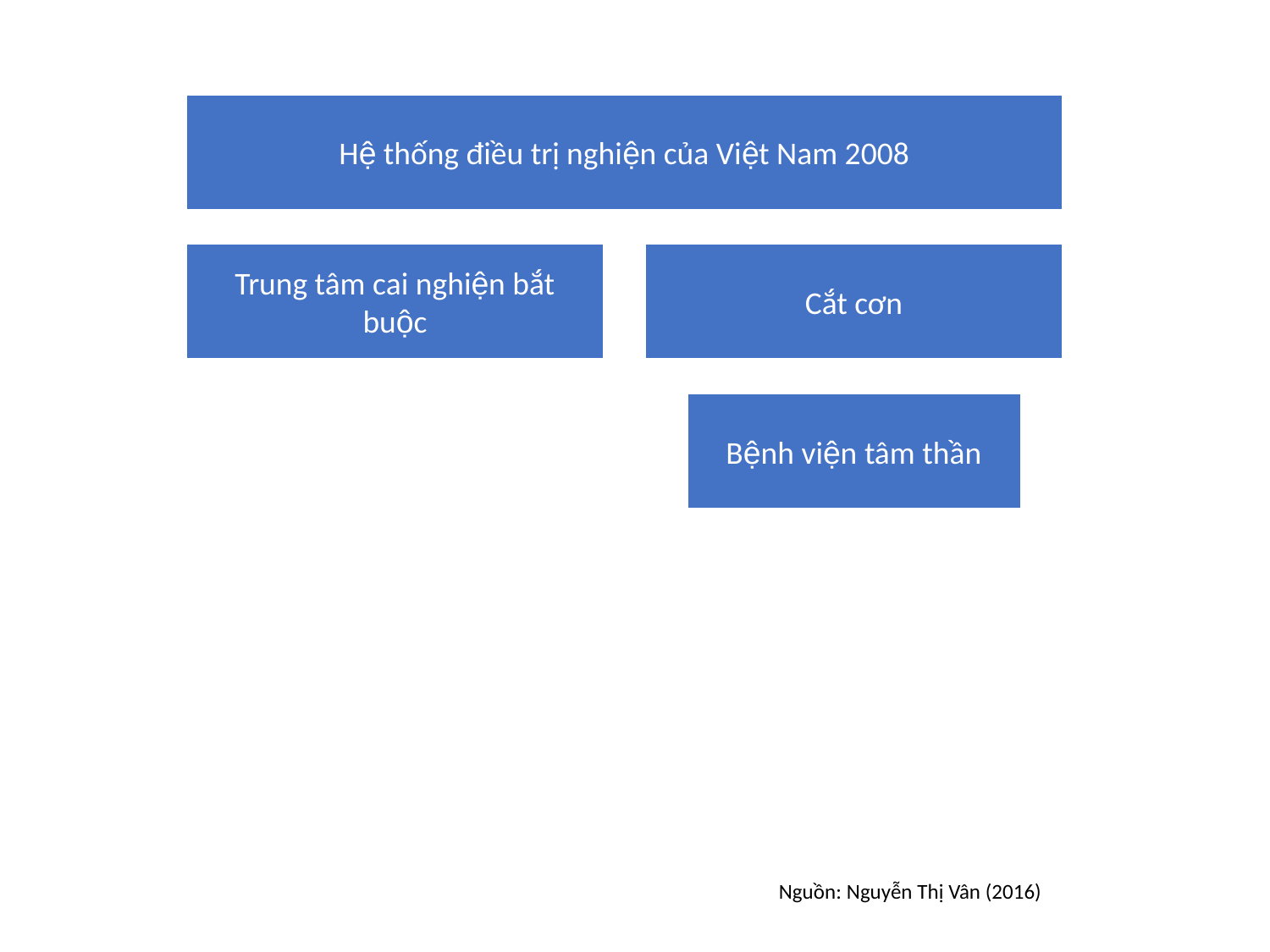

#
Hệ thống điều trị nghiện của Việt Nam 2008
Trung tâm cai nghiện bắt buộc
Cắt cơn
Bệnh viện tâm thần
Nguồn: Nguyễn Thị Vân (2016)